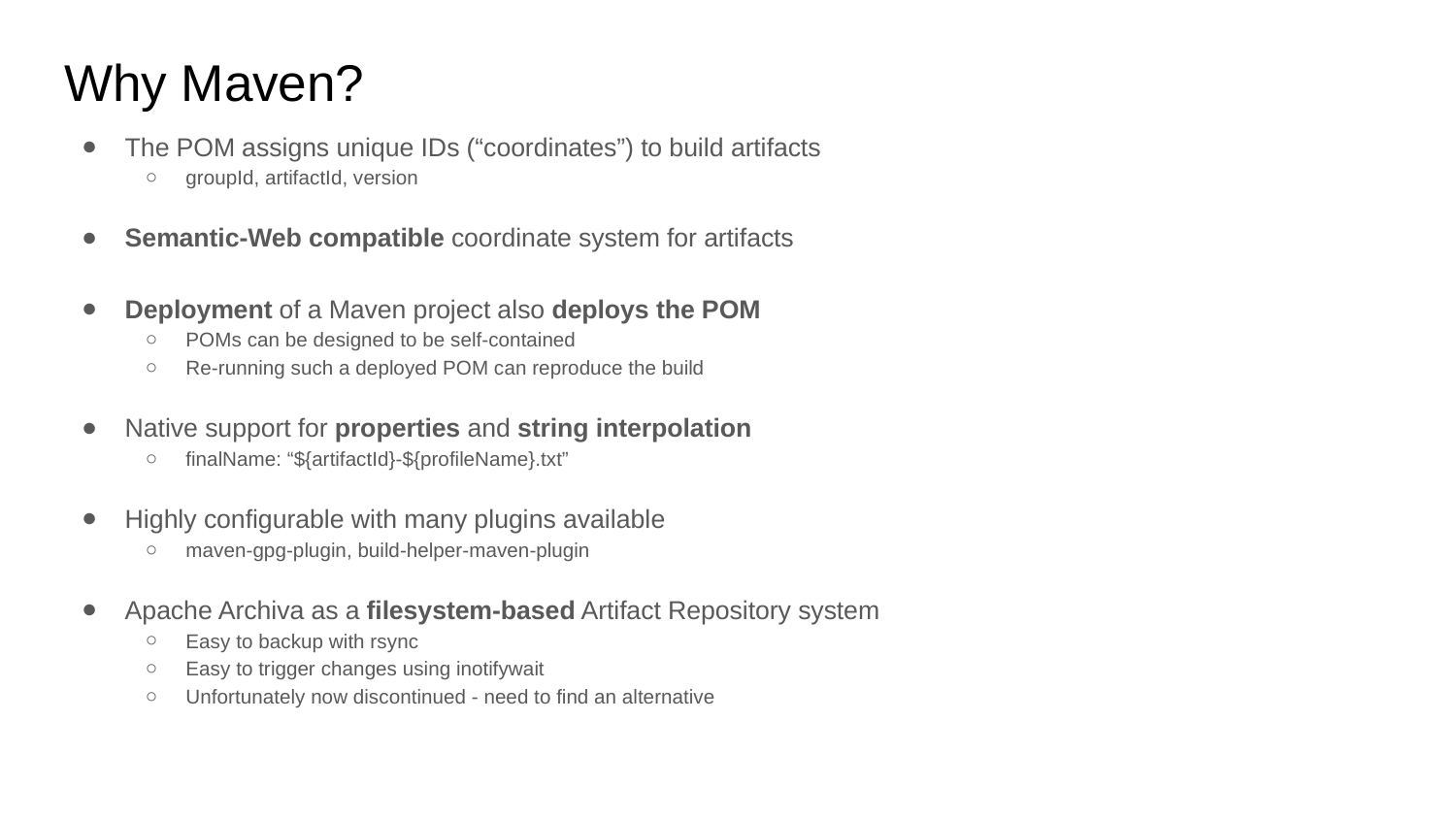

# Why Maven?
The POM assigns unique IDs (“coordinates”) to build artifacts
groupId, artifactId, version
Semantic-Web compatible coordinate system for artifacts
Deployment of a Maven project also deploys the POM
POMs can be designed to be self-contained
Re-running such a deployed POM can reproduce the build
Native support for properties and string interpolation
finalName: “${artifactId}-${profileName}.txt”
Highly configurable with many plugins available
maven-gpg-plugin, build-helper-maven-plugin
Apache Archiva as a filesystem-based Artifact Repository system
Easy to backup with rsync
Easy to trigger changes using inotifywait
Unfortunately now discontinued - need to find an alternative